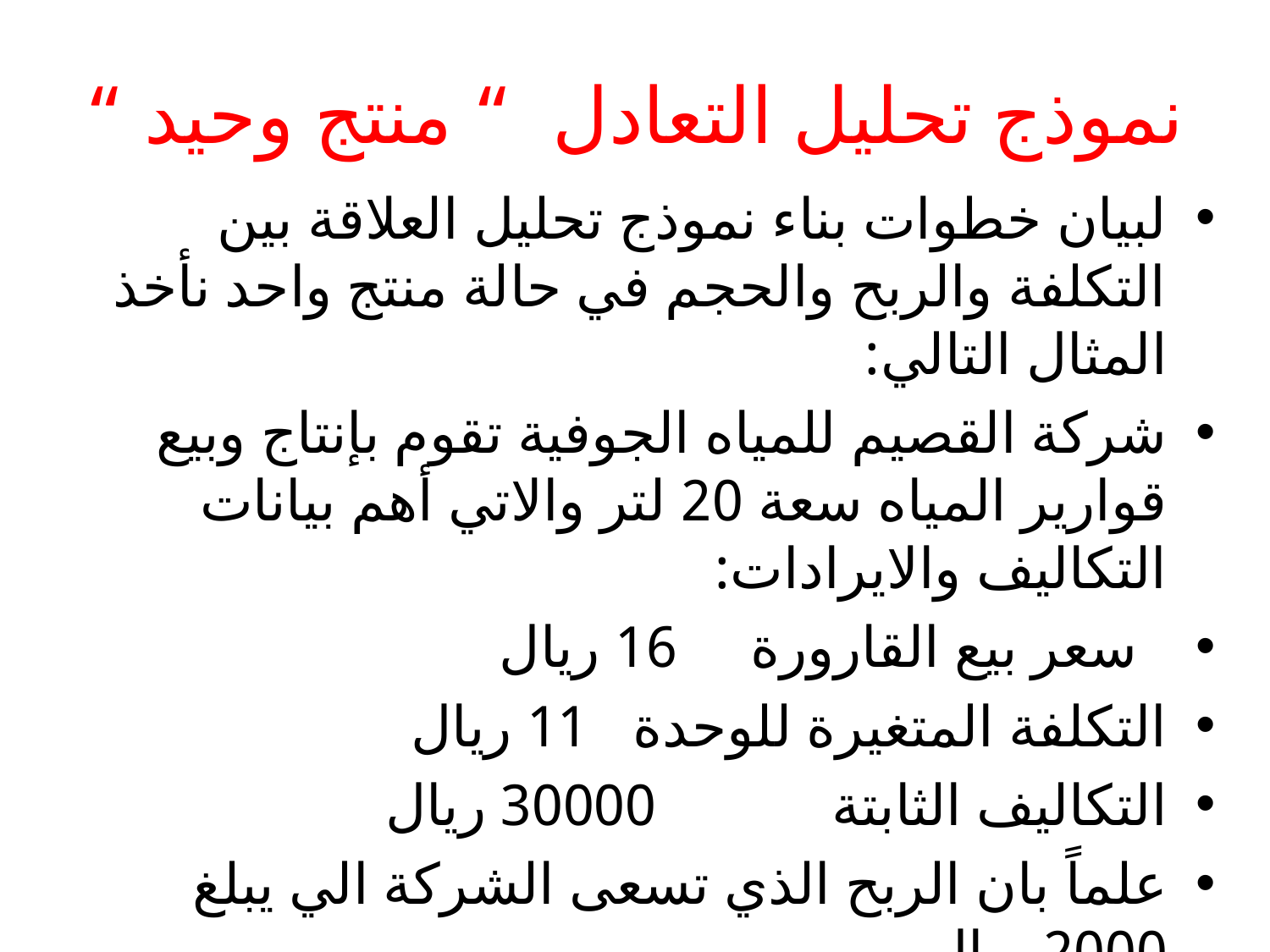

# نموذج تحليل التعادل  “ منتج وحيد “
لبيان خطوات بناء نموذج تحليل العلاقة بين التكلفة والربح والحجم في حالة منتج واحد نأخذ المثال التالي:
شركة القصيم للمياه الجوفية تقوم بإنتاج وبيع قوارير المياه سعة 20 لتر والاتي أهم بيانات التكاليف والايرادات:
  سعر بيع القارورة     16 ريال
التكلفة المتغيرة للوحدة   11 ريال
التكاليف الثابتة            30000 ريال
علماً بان الربح الذي تسعى الشركة الي يبلغ 2000 ريال